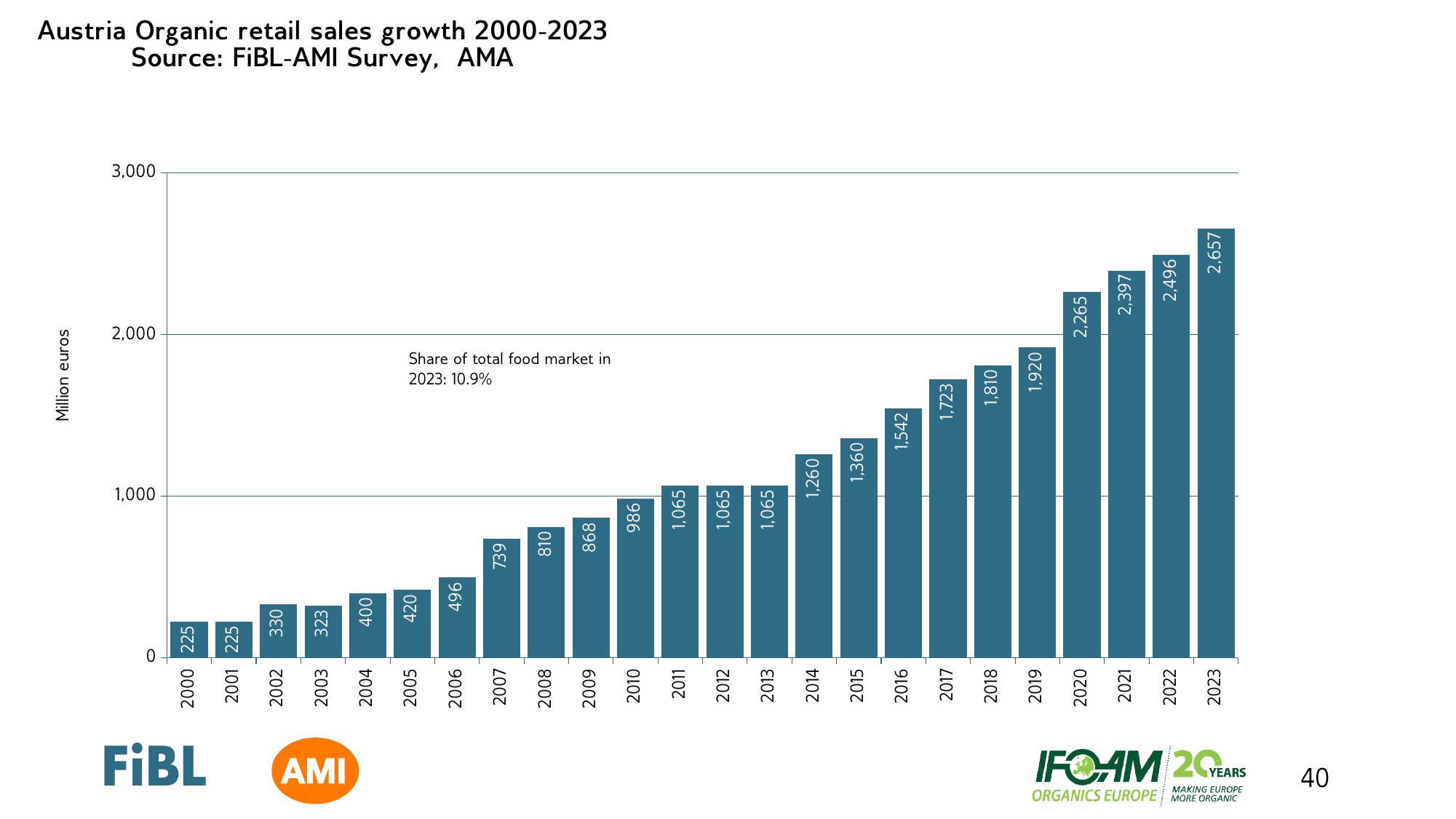

### Chart: Austria Organic retail sales growth 2000-2023 Source: FiBL-AMI Survey,  AMA

| Category | Organic retail sales |
|---|---|
| 2000 | 225.0 |
| 2001 | 225.0 |
| 2002 | 330.0 |
| 2003 | 323.0 |
| 2004 | 400.0 |
| 2005 | 420.0 |
| 2006 | 496.0 |
| 2007 | 739.0 |
| 2008 | 810.0 |
| 2009 | 867.6 |
| 2010 | 986.0 |
| 2011 | 1064.7 |
| 2012 | 1064.7 |
| 2013 | 1064.7 |
| 2014 | 1260.0 |
| 2015 | 1360.0 |
| 2016 | 1541.6 |
| 2017 | 1723.2 |
| 2018 | 1810.0 |
| 2019 | 1920.0 |
| 2020 | 2265.0 |
| 2021 | 2397.0 |
| 2022 | 2496.0 |
| 2023 | 2657.0 |
Share of total food market in 2023: 10.9%